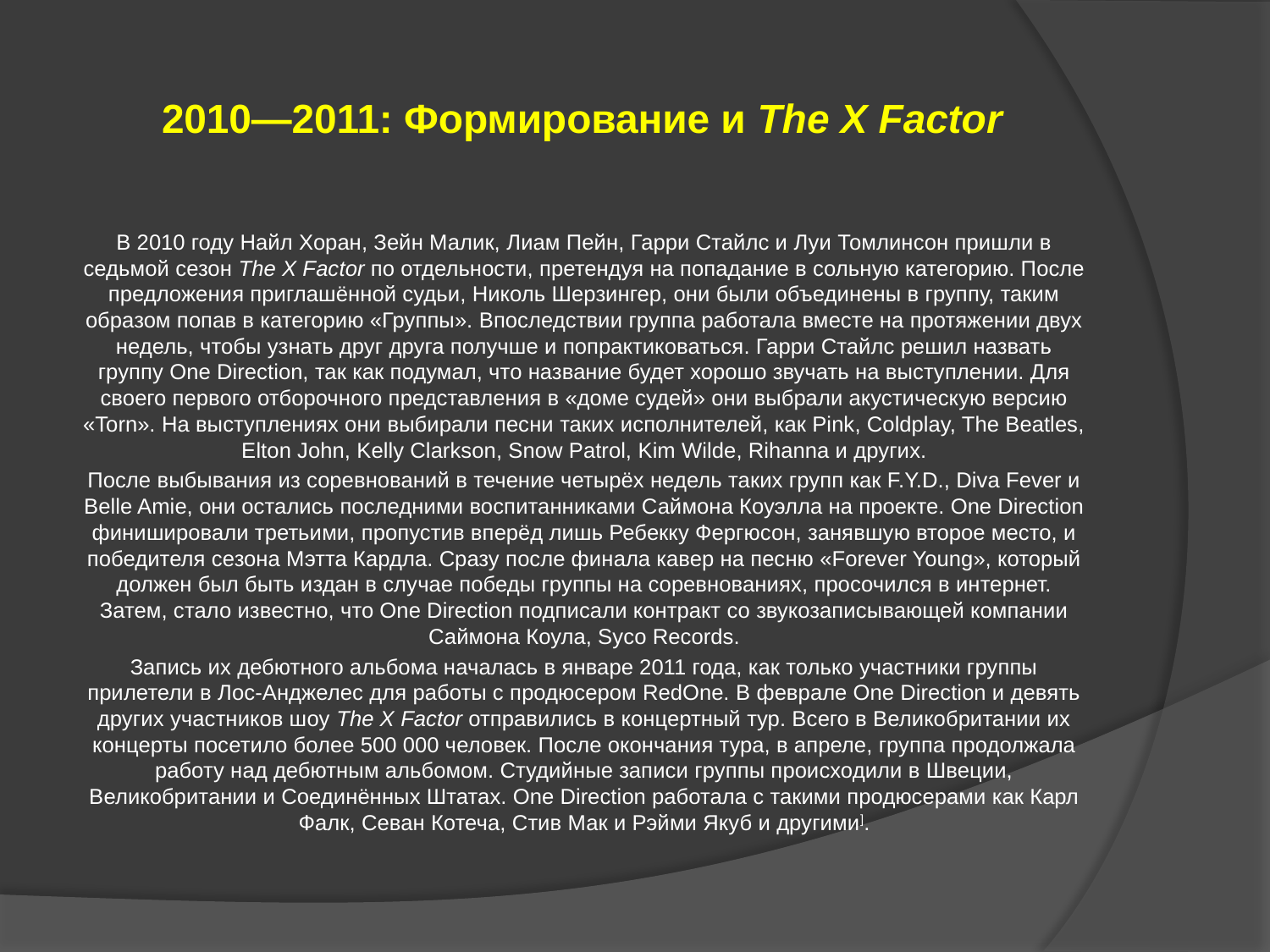

# 2010—2011: Формирование и The X Factor
В 2010 году Найл Хоран, Зейн Малик, Лиам Пейн, Гарри Стайлс и Луи Томлинсон пришли в седьмой сезон The X Factor по отдельности, претендуя на попадание в сольную категорию. После предложения приглашённой судьи, Николь Шерзингер, они были объединены в группу, таким образом попав в категорию «Группы». Впоследствии группа работала вместе на протяжении двух недель, чтобы узнать друг друга получше и попрактиковаться. Гарри Стайлс решил назвать группу One Direction, так как подумал, что название будет хорошо звучать на выступлении. Для своего первого отборочного представления в «доме судей» они выбрали акустическую версию «Torn». На выступлениях они выбирали песни таких исполнителей, как Pink, Coldplay, The Beatles, Elton John, Kelly Clarkson, Snow Patrol, Kim Wilde, Rihanna и других.
После выбывания из соревнований в течение четырёх недель таких групп как F.Y.D., Diva Fever и Belle Amie, они остались последними воспитанниками Саймона Коуэлла на проекте. One Direction финишировали третьими, пропустив вперёд лишь Ребекку Фергюсон, занявшую второе место, и победителя сезона Мэтта Кардла. Сразу после финала кавер на песню «Forever Young», который должен был быть издан в случае победы группы на соревнованиях, просочился в интернет. Затем, стало известно, что One Direction подписали контракт со звукозаписывающей компании Саймона Коула, Syco Records.
Запись их дебютного альбома началась в январе 2011 года, как только участники группы прилетели в Лос-Анджелес для работы с продюсером RedOne. В феврале One Direction и девять других участников шоу The X Factor отправились в концертный тур. Всего в Великобритании их концерты посетило более 500 000 человек. После окончания тура, в апреле, группа продолжала работу над дебютным альбомом. Студийные записи группы происходили в Швеции, Великобритании и Соединённых Штатах. One Direction работала с такими продюсерами как Карл Фалк, Севан Котеча, Стив Мак и Рэйми Якуб и другими].